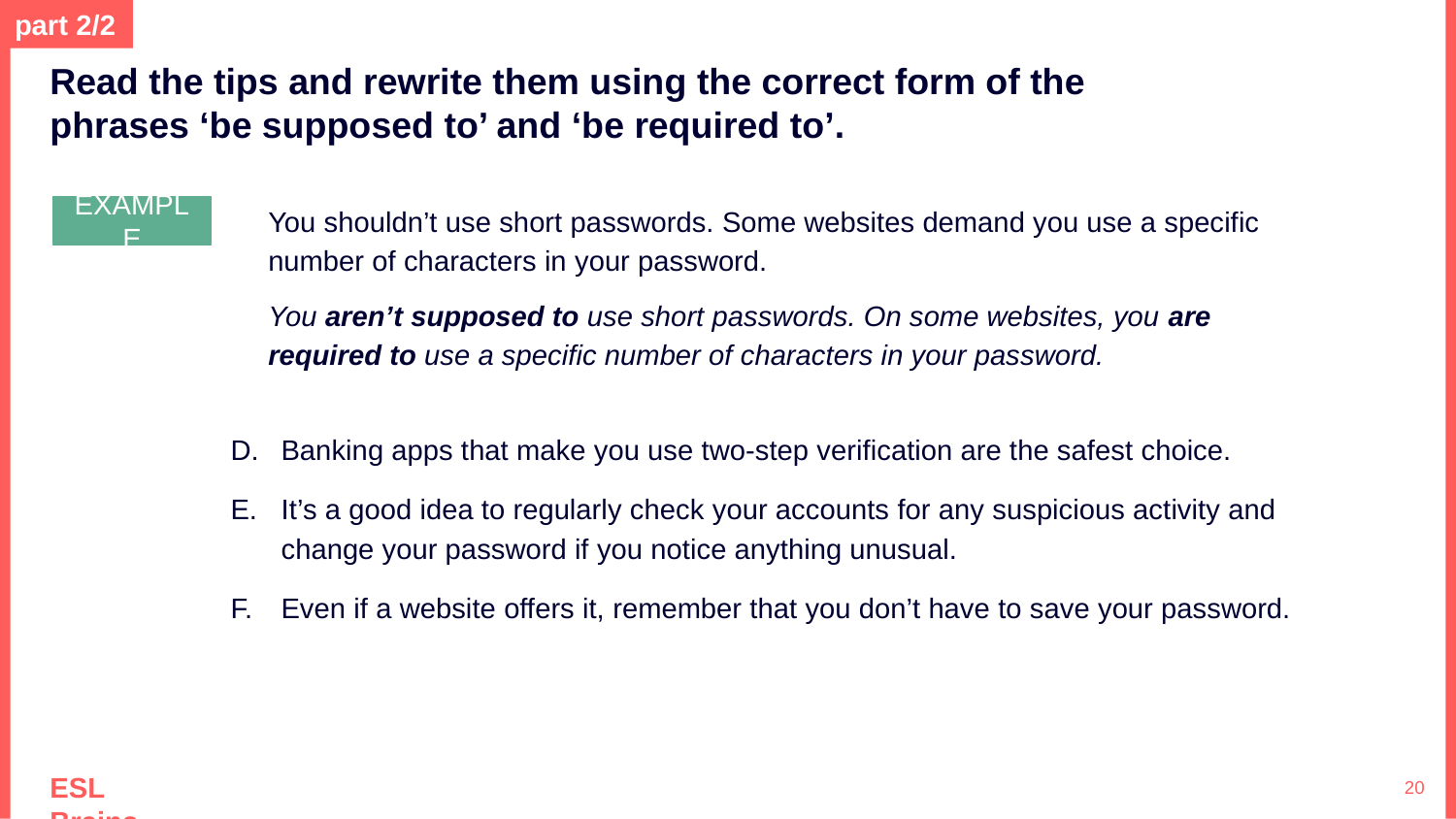

part 2/2
Read the tips and rewrite them using the correct form of the phrases ‘be supposed to’ and ‘be required to’.
You shouldn’t use short passwords. Some websites demand you use a specific number of characters in your password.
You aren’t supposed to use short passwords. On some websites, you are required to use a specific number of characters in your password.
EXAMPLE
Banking apps that make you use two-step verification are the safest choice.
It’s a good idea to regularly check your accounts for any suspicious activity and change your password if you notice anything unusual.
Even if a website offers it, remember that you don’t have to save your password.
20